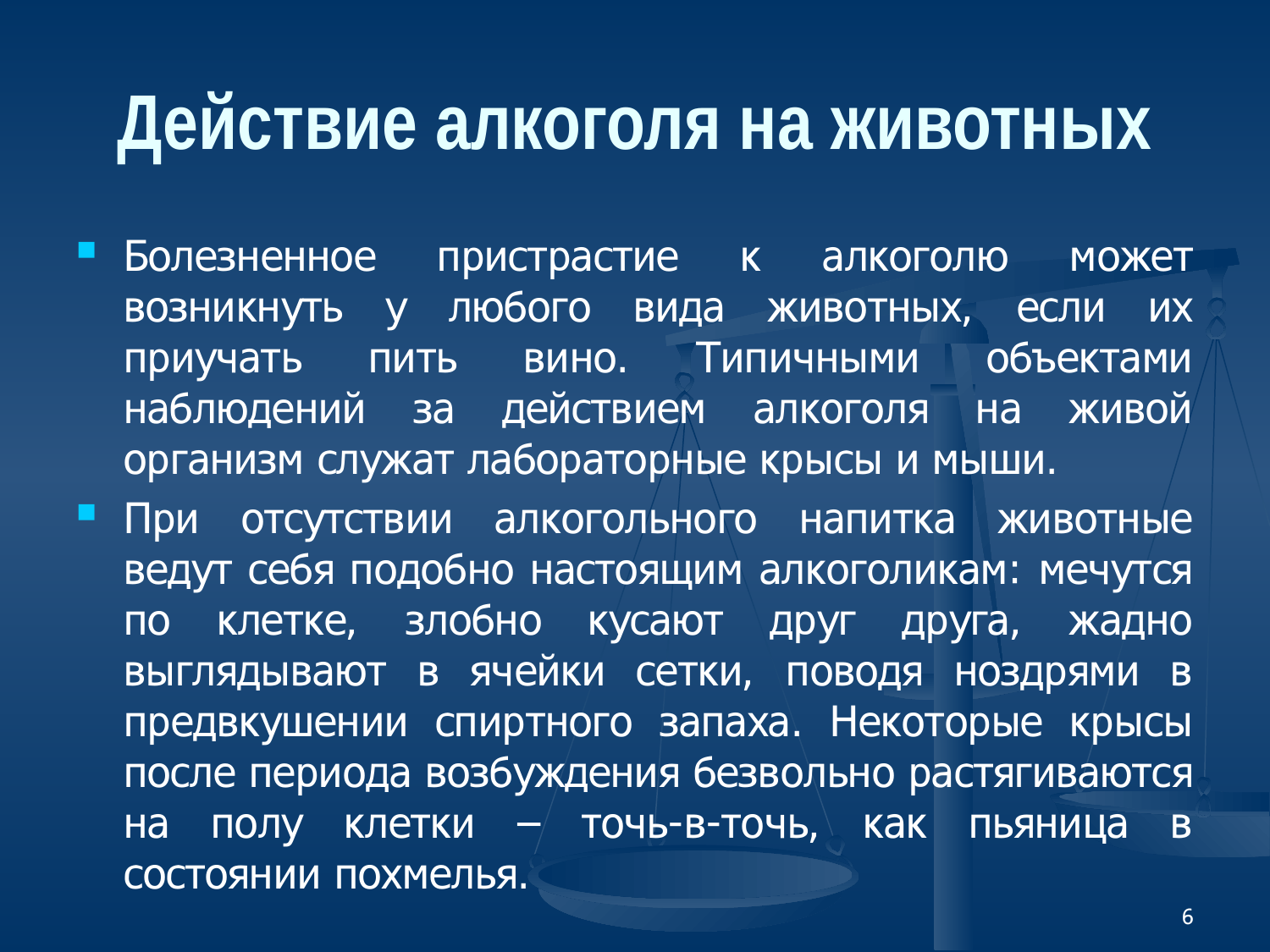

# Действие алкоголя на животных
Болезненное пристрастие к алкоголю может возникнуть у любого вида животных, если их приучать пить вино. Типичными объектами наблюдений за действием алкоголя на живой организм служат лабораторные крысы и мыши.
При отсутствии алкогольного напитка животные ведут себя подобно настоящим алкоголикам: мечутся по клетке, злобно кусают друг друга, жадно выглядывают в ячейки сетки, поводя ноздрями в предвкушении спиртного запаха. Некоторые крысы после периода возбуждения безвольно растягиваются на полу клетки – точь-в-точь, как пьяница в состоянии похмелья.

6